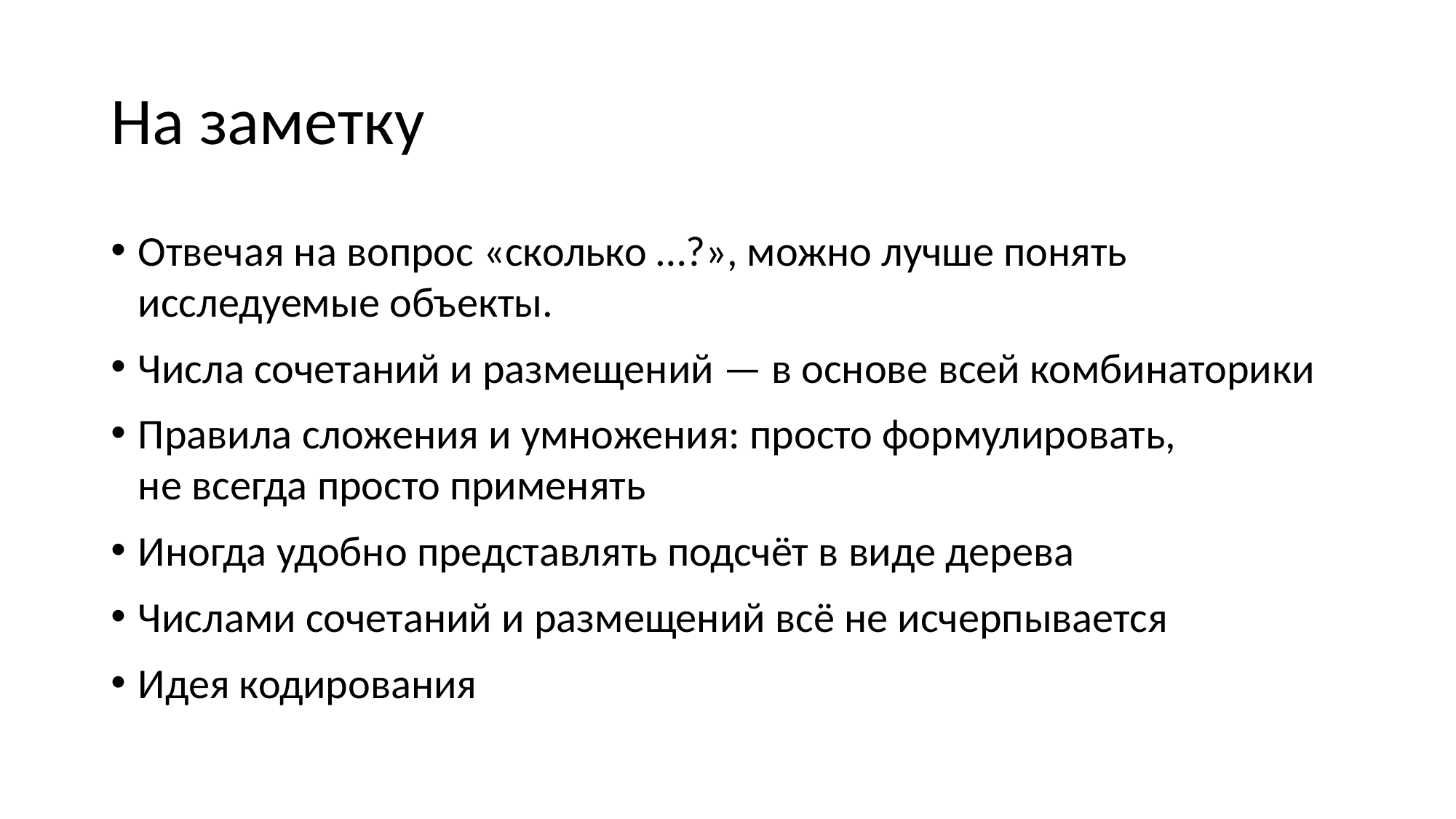

# На заметку
Отвечая на вопрос «сколько …?», можно лучше понять исследуемые объекты.
Числа сочетаний и размещений — в основе всей комбинаторики
Правила сложения и умножения: просто формулировать, не всегда просто применять
Иногда удобно представлять подсчёт в виде дерева
Числами сочетаний и размещений всё не исчерпывается
Идея кодирования